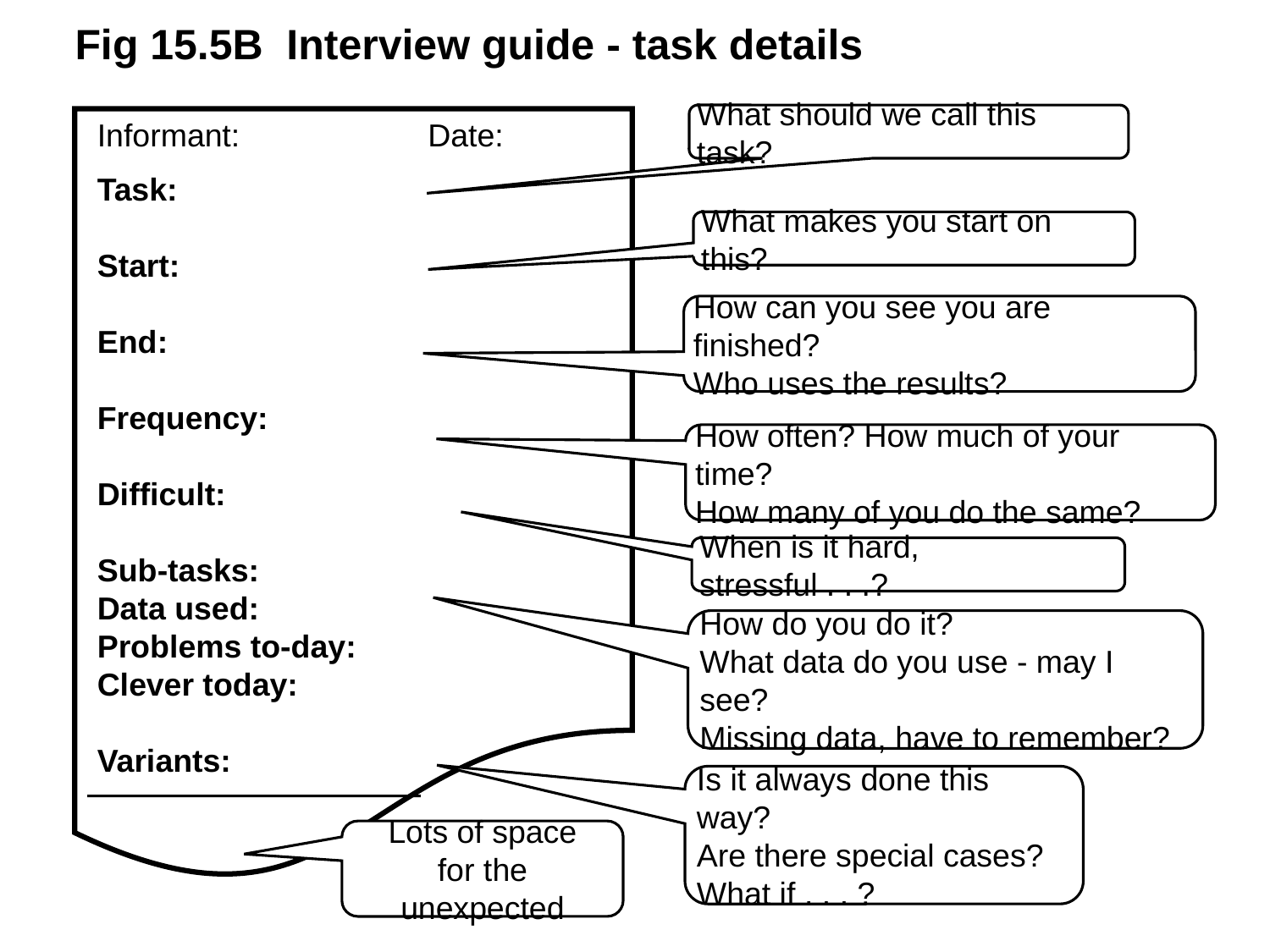

Fig 15.5B  Interview guide - task details
What should we call this task?
Informant:	Date:
Task:

Start:

End:

Frequency:

Difficult:

Sub-tasks:
Data used:
Problems to-day:
Clever today:

Variants:

What makes you start on this?
How can you see you are finished?
Who uses the results?
How often? How much of your time?
How many of you do the same?
When is it hard, stressful . . .?
How do you do it?
What data do you use - may I see?
Missing data, have to remember?
Is it always done this way?
Are there special cases?
What if . . . ?

Lots of space
for the unexpected